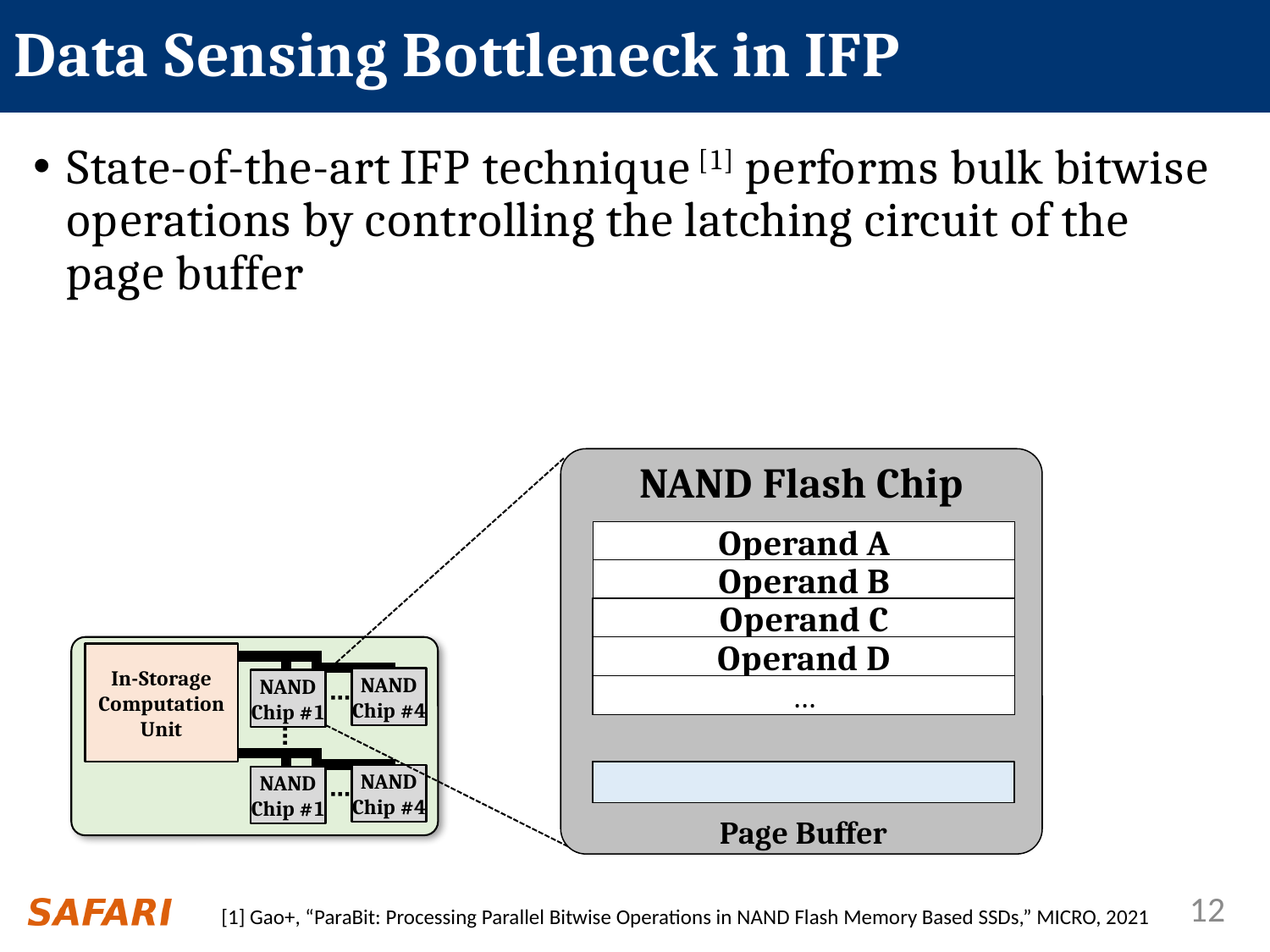

# Data Sensing Bottleneck in IFP
State-of-the-art IFP technique [1] performs bulk bitwise operations by controlling the latching circuit of the page buffer

NAND Flash Chip

Page Buffer
Operand A
Operand B
Operand C

In-Storage Computation Unit
NAND
Chip #4
NAND
Chip #1
⋯
⋯
NAND
Chip #4
NAND
Chip #1
⋯
Operand D
…
A
[1] Gao+, “ParaBit: Processing Parallel Bitwise Operations in NAND Flash Memory Based SSDs,” MICRO, 2021